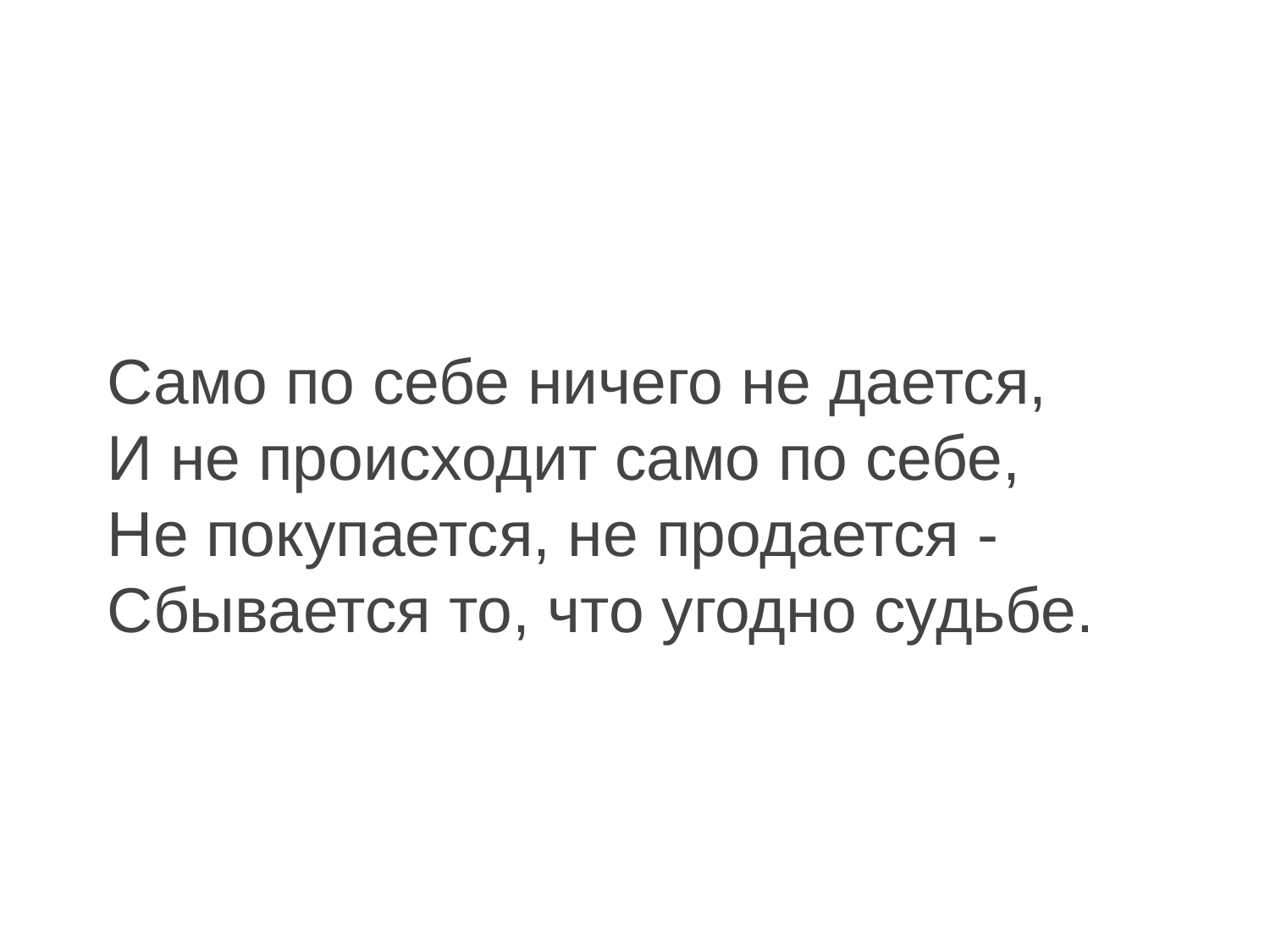

Само по себе ничего не дается,
И не происходит само по себе,
Не покупается, не продается -
Сбывается то, что угодно судьбе.